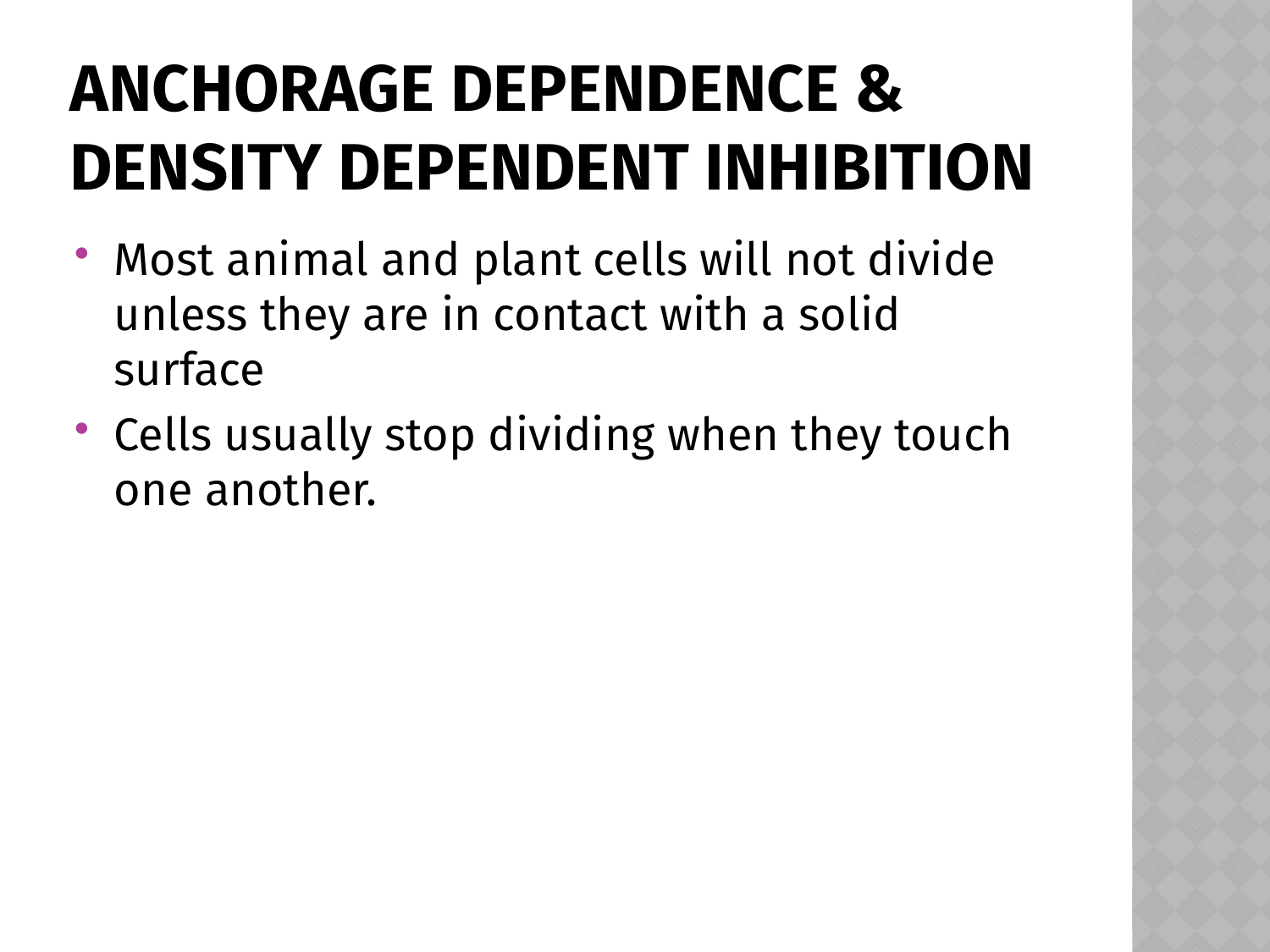

# Anchorage Dependence & Density Dependent inhibition
Most animal and plant cells will not divide unless they are in contact with a solid surface
Cells usually stop dividing when they touch one another.